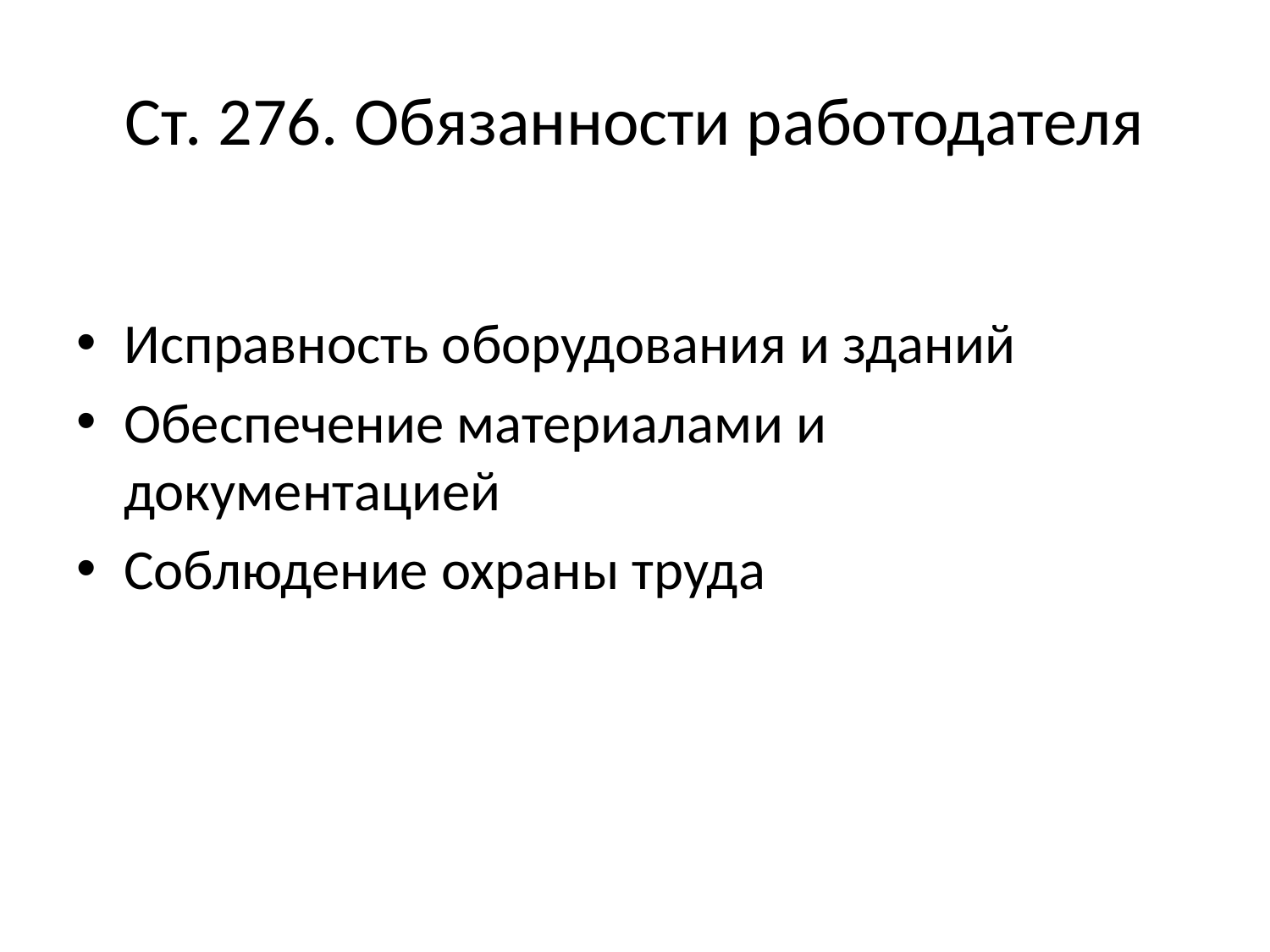

# Ст. 276. Обязанности работодателя

Исправность оборудования и зданий
Обеспечение материалами и документацией
Соблюдение охраны труда